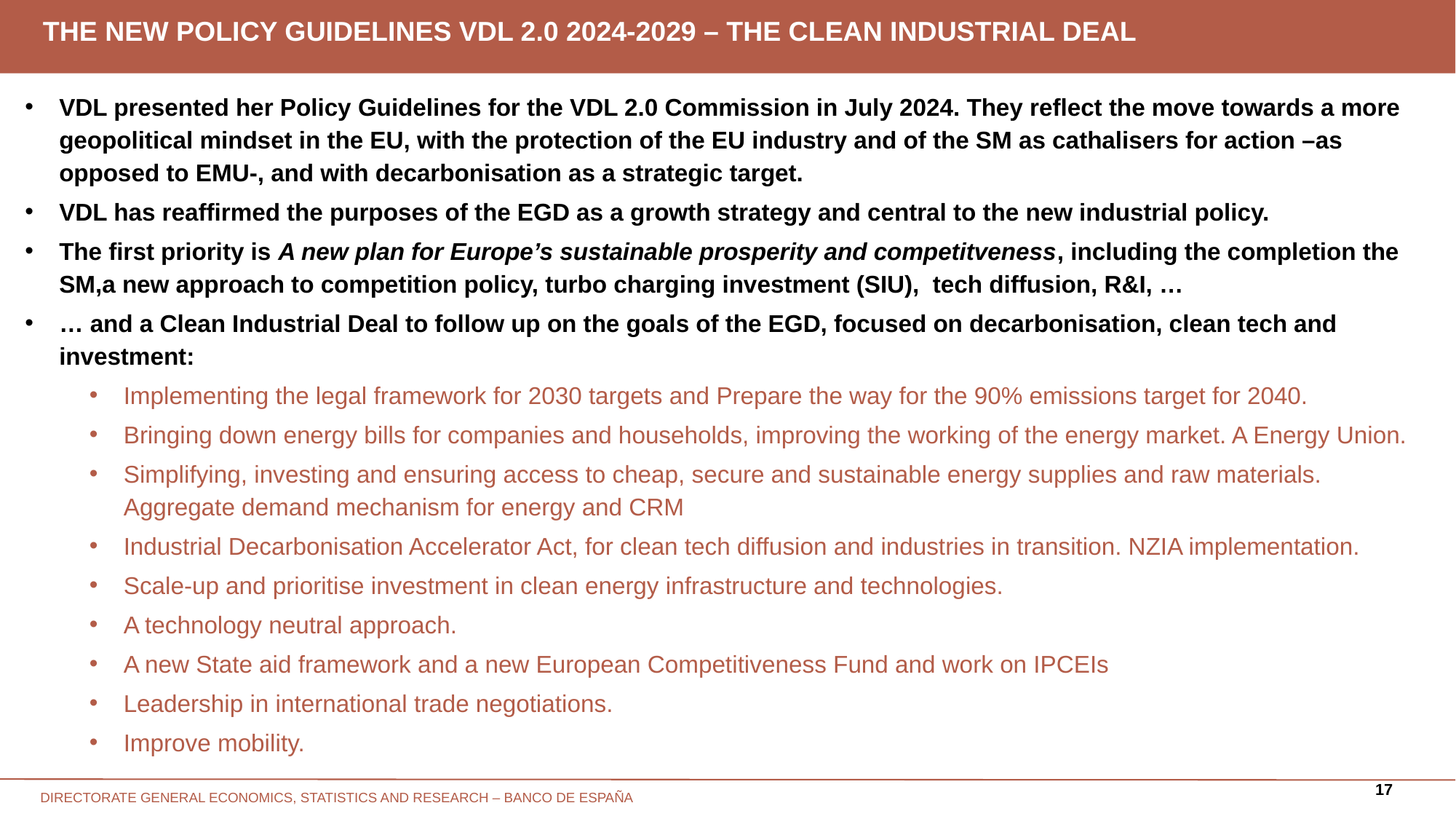

# The new policy guidelines VDL 2.0 2024-2029 – the clean industrial deal
VDL presented her Policy Guidelines for the VDL 2.0 Commission in July 2024. They reflect the move towards a more geopolitical mindset in the EU, with the protection of the EU industry and of the SM as cathalisers for action –as opposed to EMU-, and with decarbonisation as a strategic target.
VDL has reaffirmed the purposes of the EGD as a growth strategy and central to the new industrial policy.
The first priority is A new plan for Europe’s sustainable prosperity and competitveness, including the completion the SM,a new approach to competition policy, turbo charging investment (SIU),  tech diffusion, R&I, …
… and a Clean Industrial Deal to follow up on the goals of the EGD, focused on decarbonisation, clean tech and investment:
Implementing the legal framework for 2030 targets and Prepare the way for the 90% emissions target for 2040.
Bringing down energy bills for companies and households, improving the working of the energy market. A Energy Union.
Simplifying, investing and ensuring access to cheap, secure and sustainable energy supplies and raw materials. Aggregate demand mechanism for energy and CRM
Industrial Decarbonisation Accelerator Act, for clean tech diffusion and industries in transition. NZIA implementation.
Scale-up and prioritise investment in clean energy infrastructure and technologies.
A technology neutral approach.
A new State aid framework and a new European Competitiveness Fund and work on IPCEIs
Leadership in international trade negotiations.
Improve mobility.

17